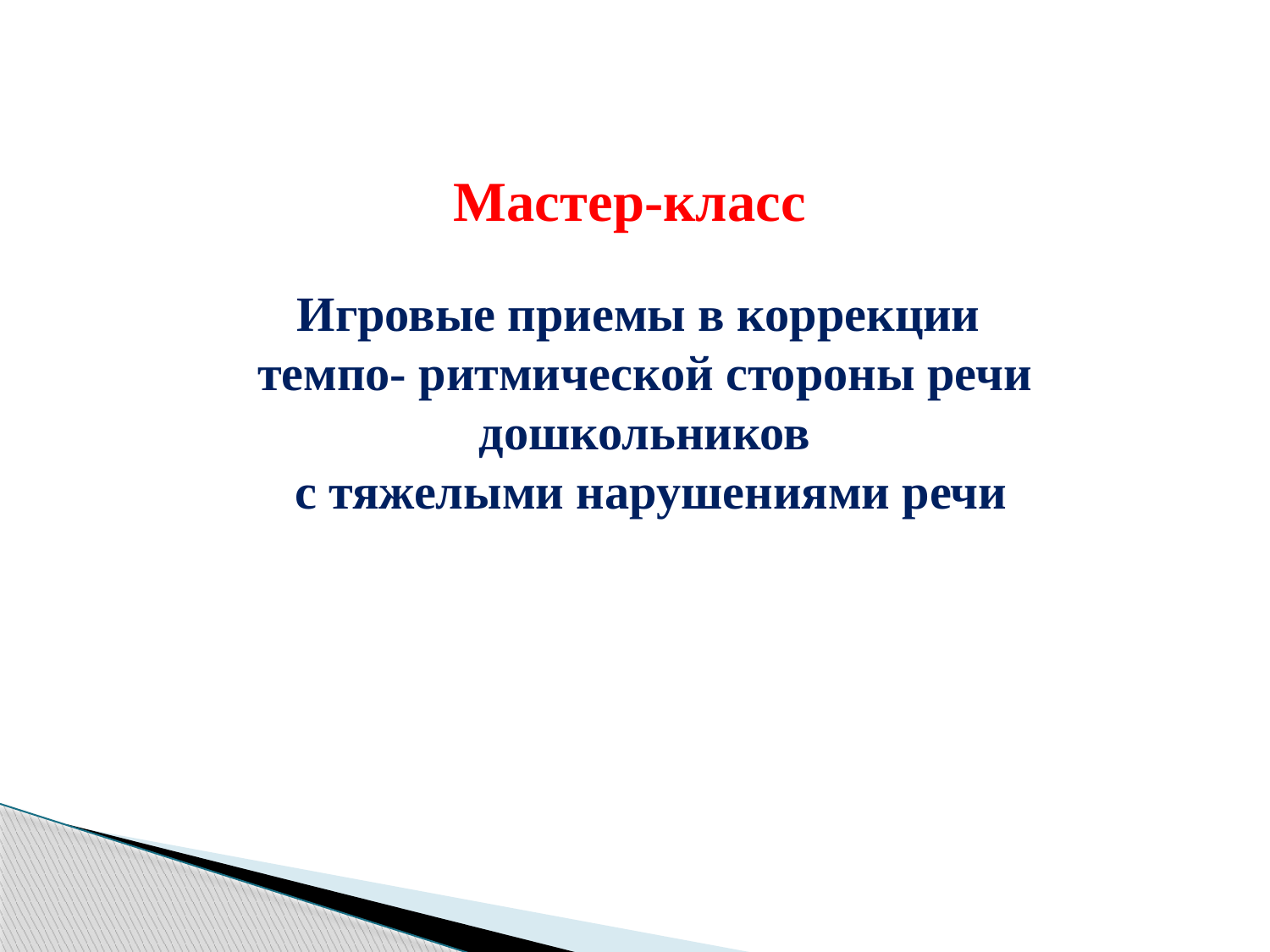

Мастер-класс

Игровые приемы в коррекции
темпо- ритмической стороны речи дошкольников
 с тяжелыми нарушениями речи